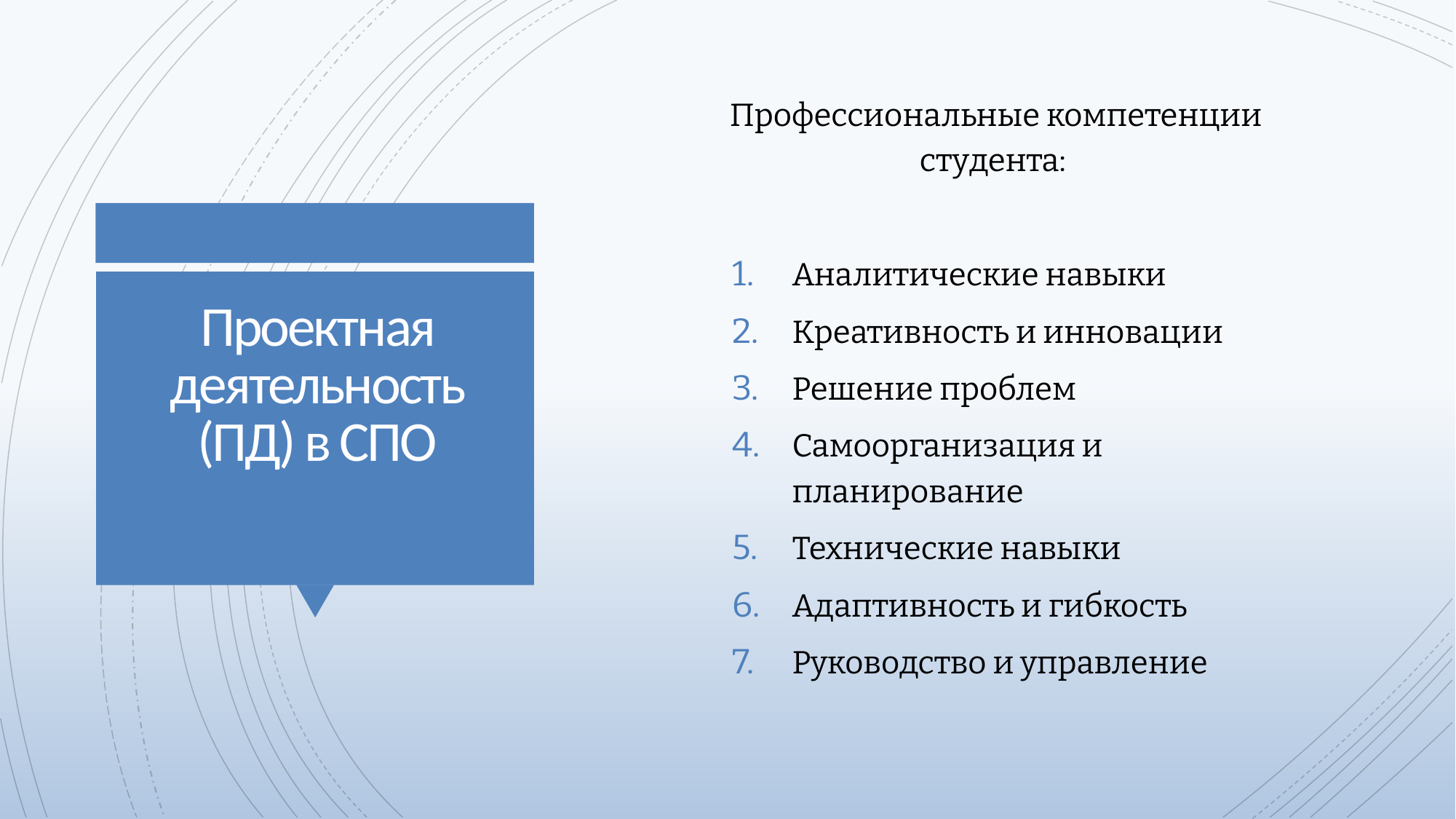

Профессиональные компетенции студента:

Аналитические навыки
Креативность и инновации
Решение проблем
Самоорганизация и планирование
Технические навыки
Адаптивность и гибкость
Руководство и управление
# Проектная деятельность (ПД) в СПО